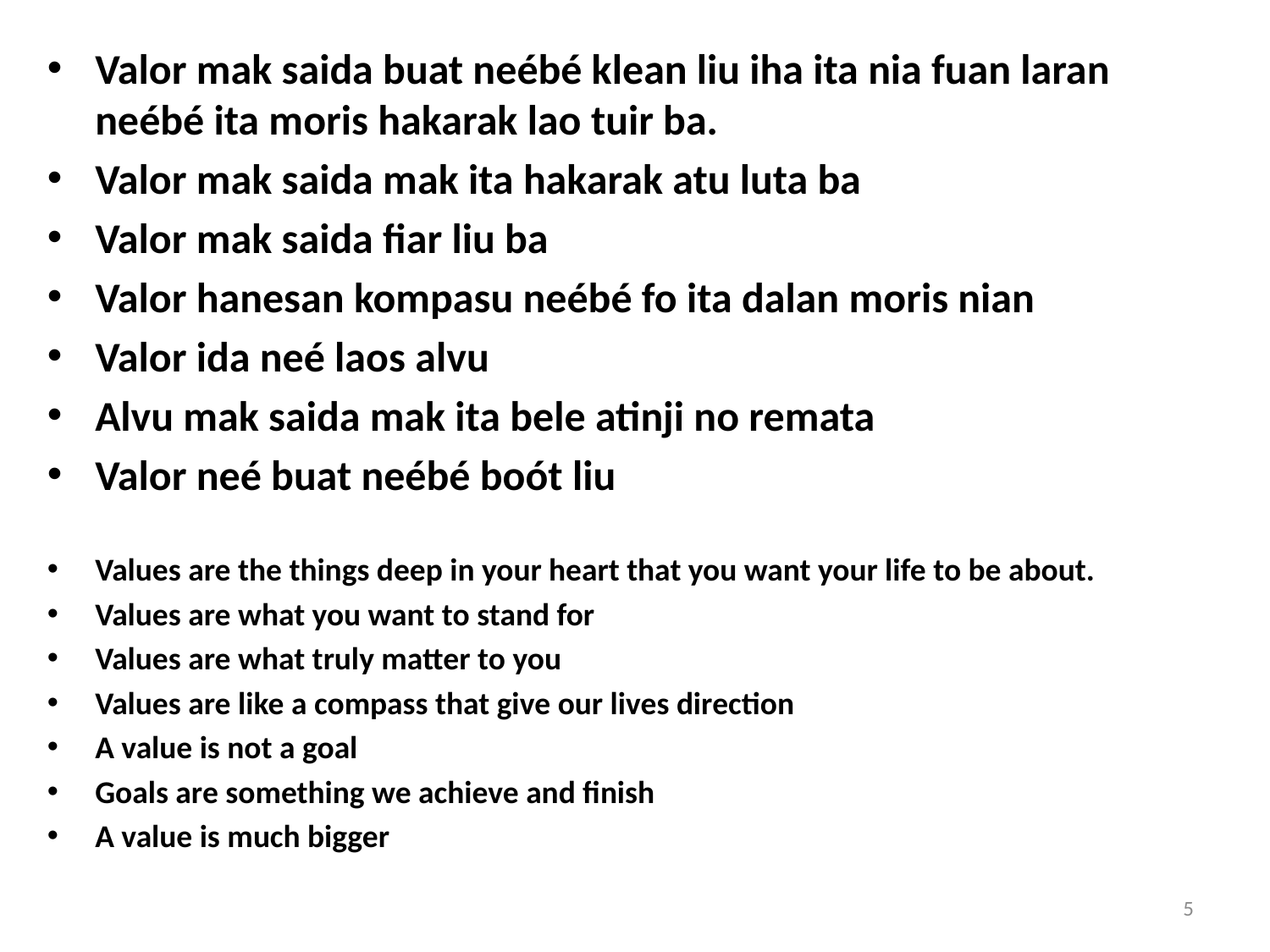

Valor mak saida buat neébé klean liu iha ita nia fuan laran neébé ita moris hakarak lao tuir ba.
Valor mak saida mak ita hakarak atu luta ba
Valor mak saida fiar liu ba
Valor hanesan kompasu neébé fo ita dalan moris nian
Valor ida neé laos alvu
Alvu mak saida mak ita bele atinji no remata
Valor neé buat neébé boót liu

Values are the things deep in your heart that you want your life to be about.
Values are what you want to stand for
Values are what truly matter to you
Values are like a compass that give our lives direction
A value is not a goal
Goals are something we achieve and finish
A value is much bigger

5